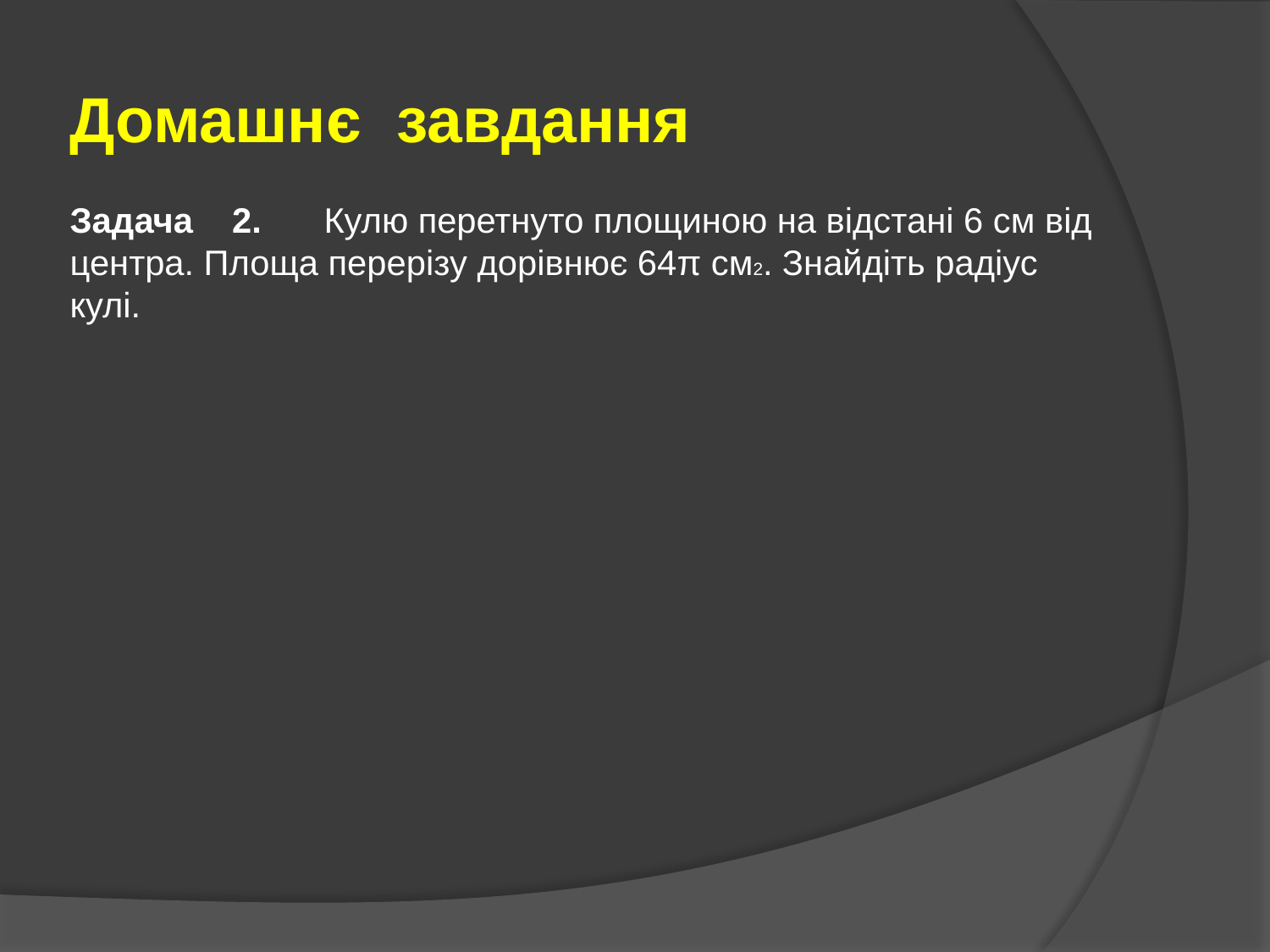

# Домашнє  завдання Задача    2.	Кулю перетнуто площиною на відстані 6 см від центра. Площа перерізу дорівнює 64π см2. Знайдіть радіус кулі.